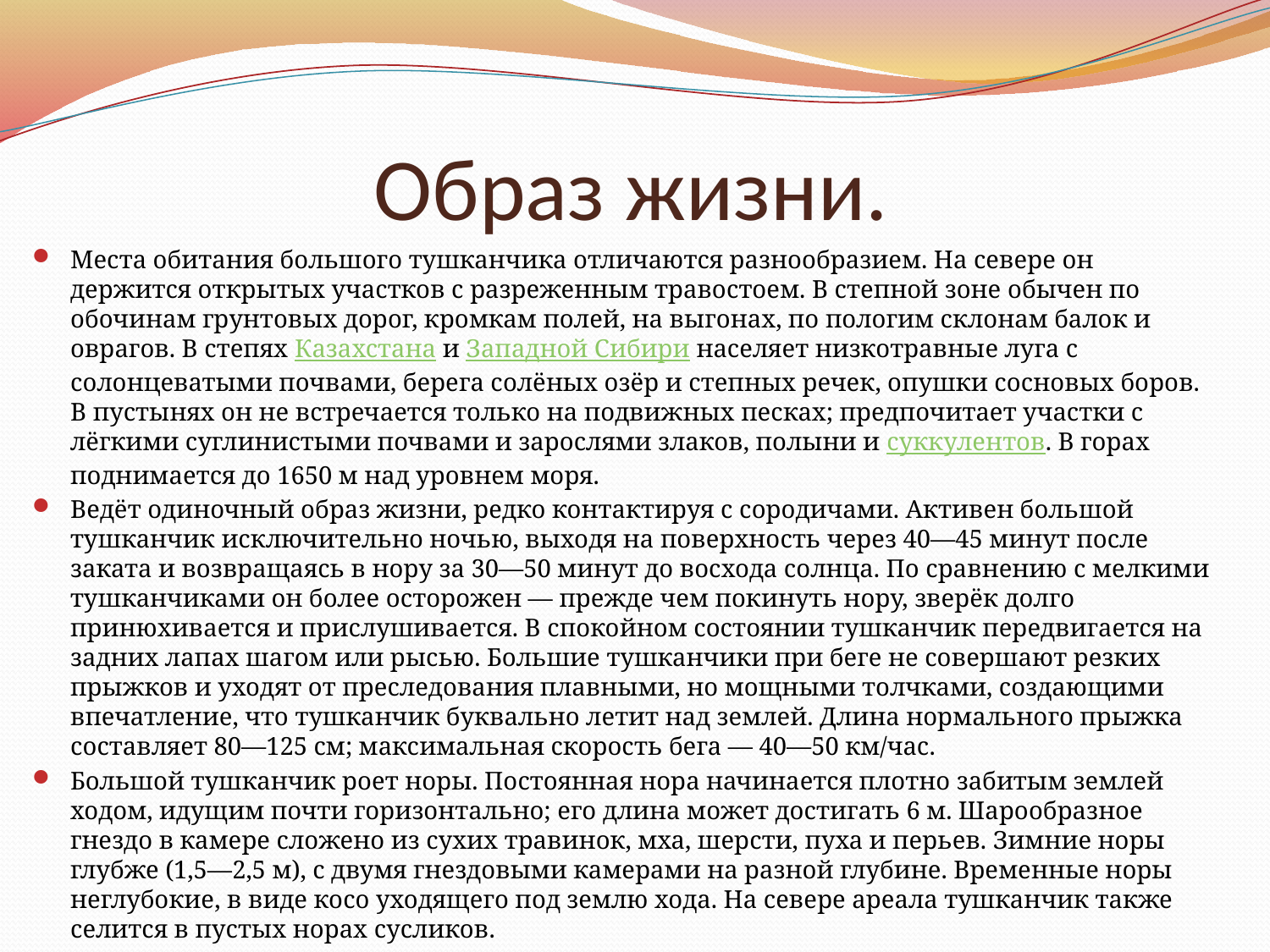

# Образ жизни.
Места обитания большого тушканчика отличаются разнообразием. На севере он держится открытых участков с разреженным травостоем. В степной зоне обычен по обочинам грунтовых дорог, кромкам полей, на выгонах, по пологим склонам балок и оврагов. В степях Казахстана и Западной Сибири населяет низкотравные луга с солонцеватыми почвами, берега солёных озёр и степных речек, опушки сосновых боров. В пустынях он не встречается только на подвижных песках; предпочитает участки с лёгкими суглинистыми почвами и зарослями злаков, полыни и суккулентов. В горах поднимается до 1650 м над уровнем моря.
Ведёт одиночный образ жизни, редко контактируя с сородичами. Активен большой тушканчик исключительно ночью, выходя на поверхность через 40—45 минут после заката и возвращаясь в нору за 30—50 минут до восхода солнца. По сравнению с мелкими тушканчиками он более осторожен — прежде чем покинуть нору, зверёк долго принюхивается и прислушивается. В спокойном состоянии тушканчик передвигается на задних лапах шагом или рысью. Большие тушканчики при беге не совершают резких прыжков и уходят от преследования плавными, но мощными толчками, создающими впечатление, что тушканчик буквально летит над землей. Длина нормального прыжка составляет 80—125 см; максимальная скорость бега — 40—50 км/час.
Большой тушканчик роет норы. Постоянная нора начинается плотно забитым землей ходом, идущим почти горизонтально; его длина может достигать 6 м. Шарообразное гнездо в камере сложено из сухих травинок, мха, шерсти, пуха и перьев. Зимние норы глубже (1,5—2,5 м), с двумя гнездовыми камерами на разной глубине. Временные норы неглубокие, в виде косо уходящего под землю хода. На севере ареала тушканчик также селится в пустых норах сусликов.